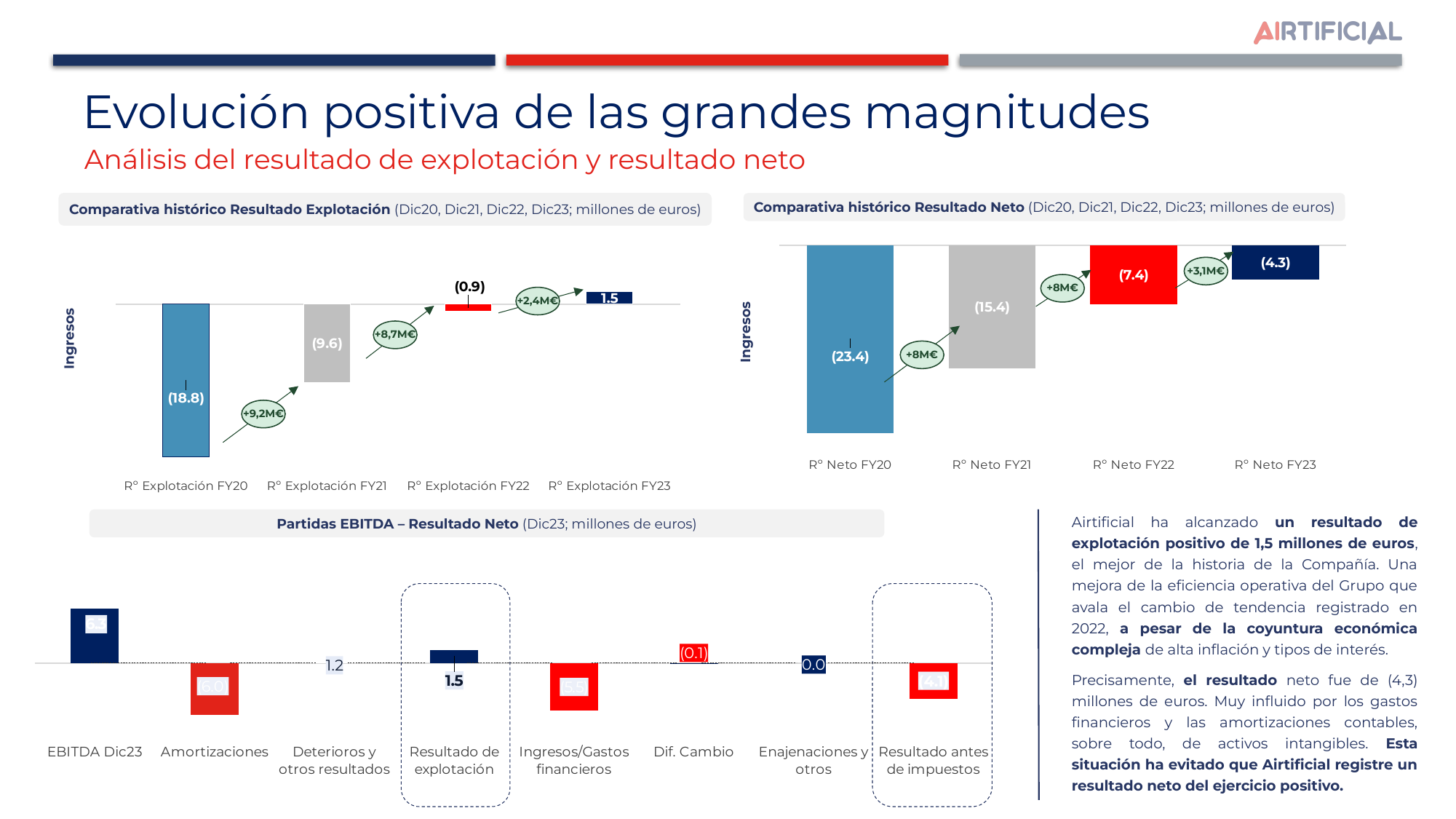

Evolución positiva de las grandes magnitudes
Análisis del resultado de explotación y resultado neto
Comparativa histórico Resultado Explotación (Dic20, Dic21, Dic22, Dic23; millones de euros)
Comparativa histórico Resultado Neto (Dic20, Dic21, Dic22, Dic23; millones de euros)

### Chart

| Category | Serie 1 |
|---|---|
| Rº Neto FY20 | -23.4 |
| Rº Neto FY21 | -15.4 |
| Rº Neto FY22 | -7.4 |
| Rº Neto FY23 | -4.3 |

### Chart

| Category | Ingresos | Columna1 |
|---|---|---|
| Rº Explotación FY20 | -18.8 | 0.0 |
| Rº Explotación FY21 | -9.6 | None |
| Rº Explotación FY22 | -0.9 | None |
| Rº Explotación FY23 | 1.5 | None |
+3,1M€
+8M€
+2,4M€
Ingresos
+8,7M€
Ingresos
+8M€
+9,2M€
Airtificial ha alcanzado un resultado de explotación positivo de 1,5 millones de euros, el mejor de la historia de la Compañía. Una mejora de la eficiencia operativa del Grupo que avala el cambio de tendencia registrado en 2022, a pesar de la coyuntura económica compleja de alta inflación y tipos de interés.
Precisamente, el resultado neto fue de (4,3) millones de euros. Muy influido por los gastos financieros y las amortizaciones contables, sobre todo, de activos intangibles. Esta situación ha evitado que Airtificial registre un resultado neto del ejercicio positivo.
Partidas EBITDA – Resultado Neto (Dic23; millones de euros)

### Chart

| Category | Serie 1 |
|---|---|
| EBITDA Dic23 | 6.3 |
| Amortizaciones | -6.0 |
| Deterioros y otros resultados | 1.2 |
| Resultado de explotación | 1.4999999999999998 |
| Ingresos/Gastos financieros | -5.5 |
| Dif. Cambio | -0.1 |
| Enajenaciones y otros | 0.0 |
| Resultado antes de impuestos | -4.1 |